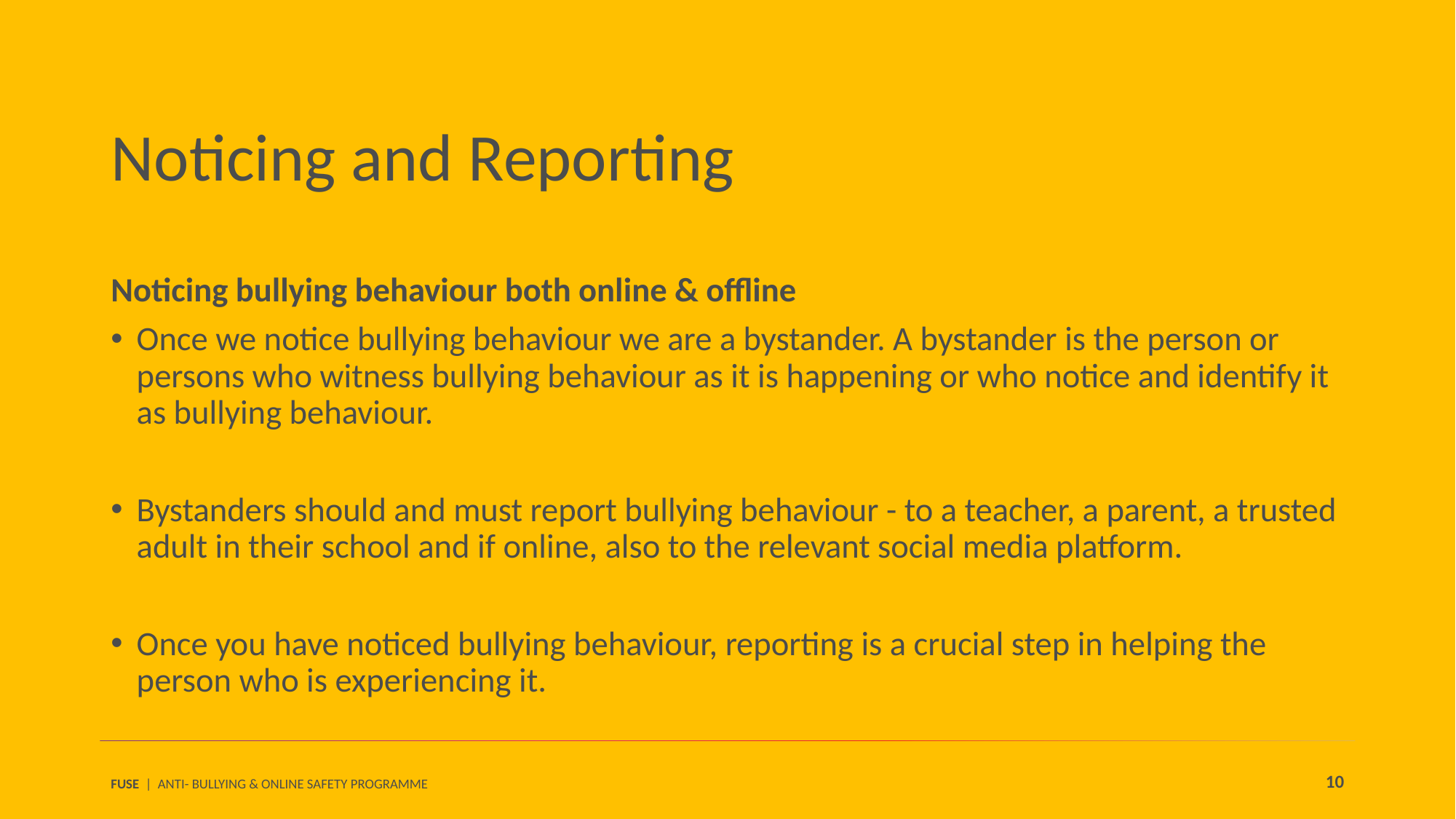

Noticing and Reporting
Noticing bullying behaviour both online & offline
Once we notice bullying behaviour we are a bystander. A bystander is the person or persons who witness bullying behaviour as it is happening or who notice and identify it as bullying behaviour.

Bystanders should and must report bullying behaviour - to a teacher, a parent, a trusted adult in their school and if online, also to the relevant social media platform.

Once you have noticed bullying behaviour, reporting is a crucial step in helping the person who is experiencing it.

10